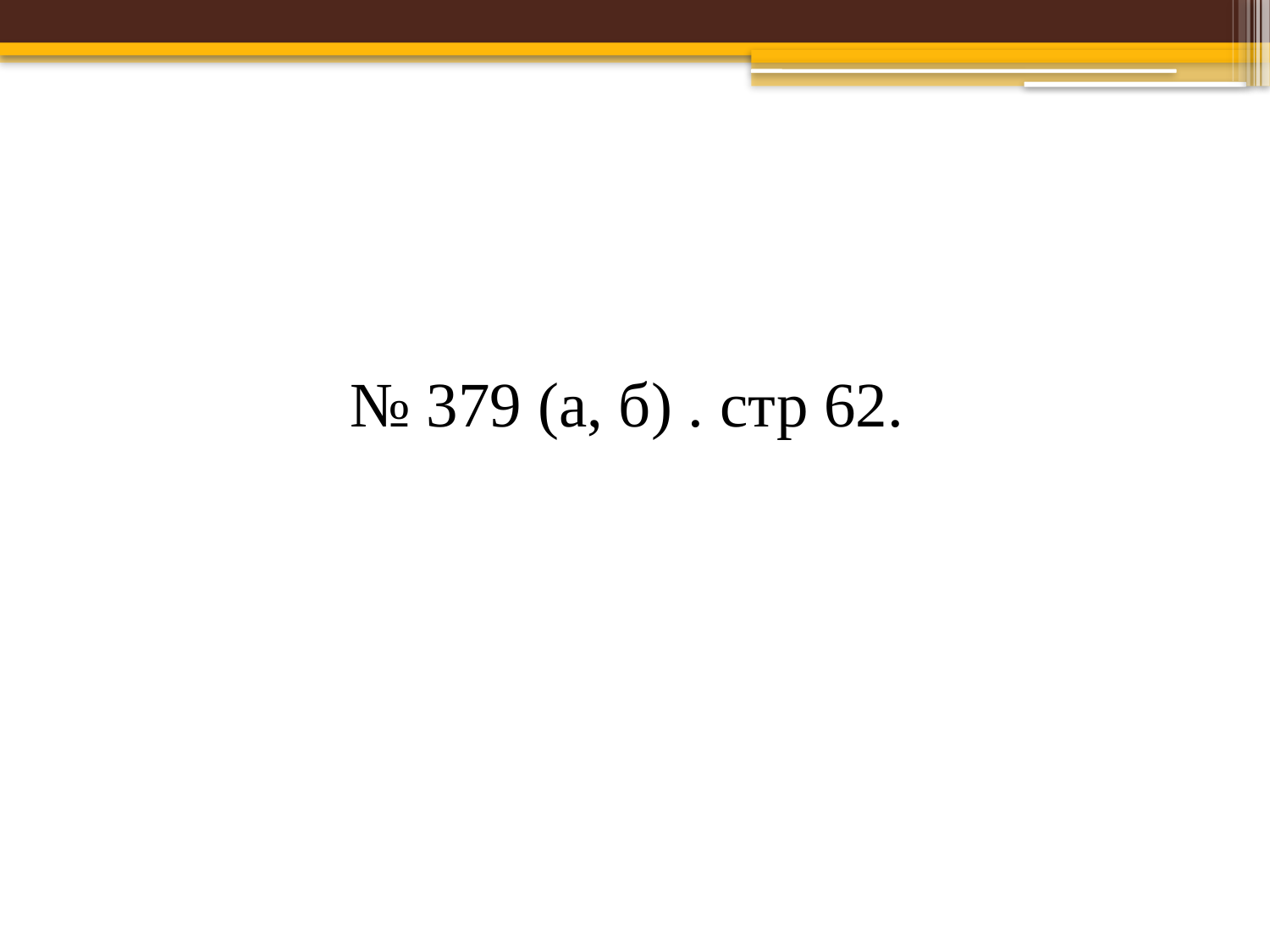

№ 379 (а, б) . стр 62.